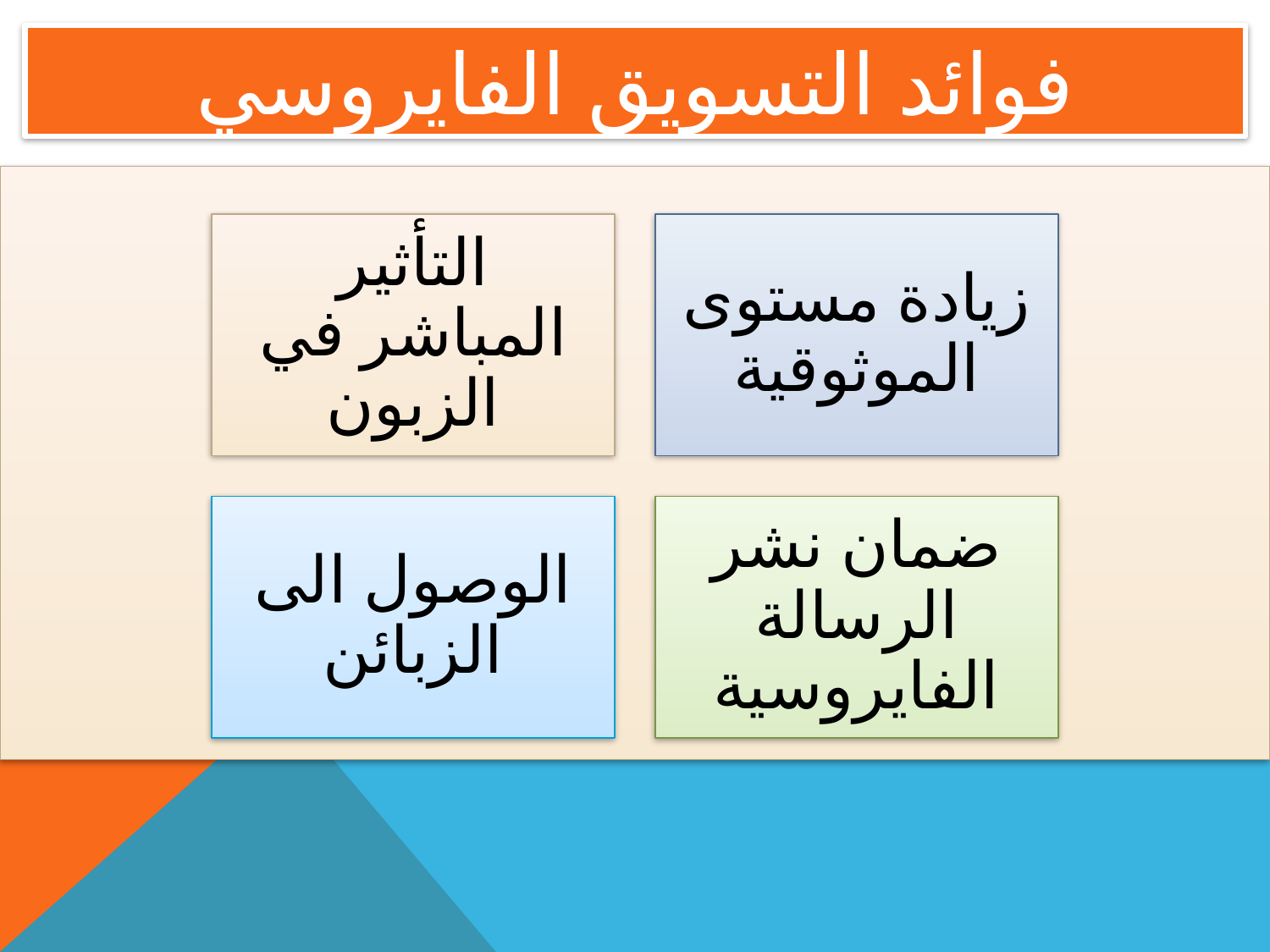

# فوائد التسويق الفايروسي

التأثير المباشر في الزبون
زيادة مستوى الموثوقية
الوصول الى الزبائن
ضمان نشر الرسالة الفايروسية